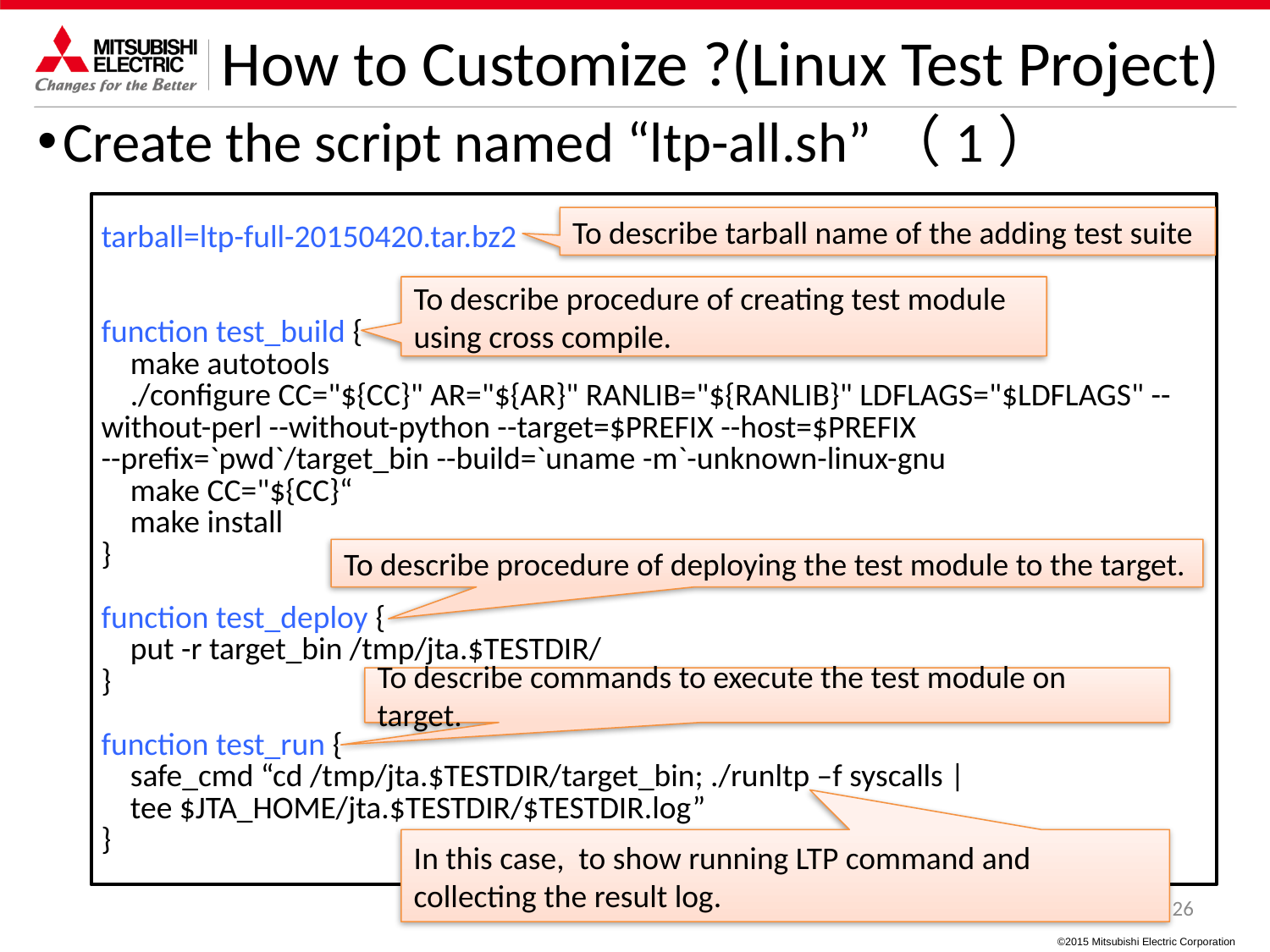

# How to Customize ?(Linux Test Project)
Create the script named “ltp-all.sh”（1）

tarball=ltp-full-20150420.tar.bz2

function test_build {
    make autotools
    ./configure CC="${CC}" AR="${AR}" RANLIB="${RANLIB}" LDFLAGS="$LDFLAGS" --without-perl --without-python --target=$PREFIX --host=$PREFIX --prefix=`pwd`/target_bin --build=`uname -m`-unknown-linux-gnu
    make CC="${CC}“
    make install
}

function test_deploy {
    put -r target_bin /tmp/jta.$TESTDIR/
}

function test_run {
    safe_cmd “cd /tmp/jta.$TESTDIR/target_bin; ./runltp –f syscalls |
    tee $JTA_HOME/jta.$TESTDIR/$TESTDIR.log”
}
To describe tarball name of the adding test suite
To describe procedure of creating test module
using cross compile.
To describe procedure of deploying the test module to the target.
To describe commands to execute the test module on target.
In this case,  to show running LTP command and
collecting the result log.
26